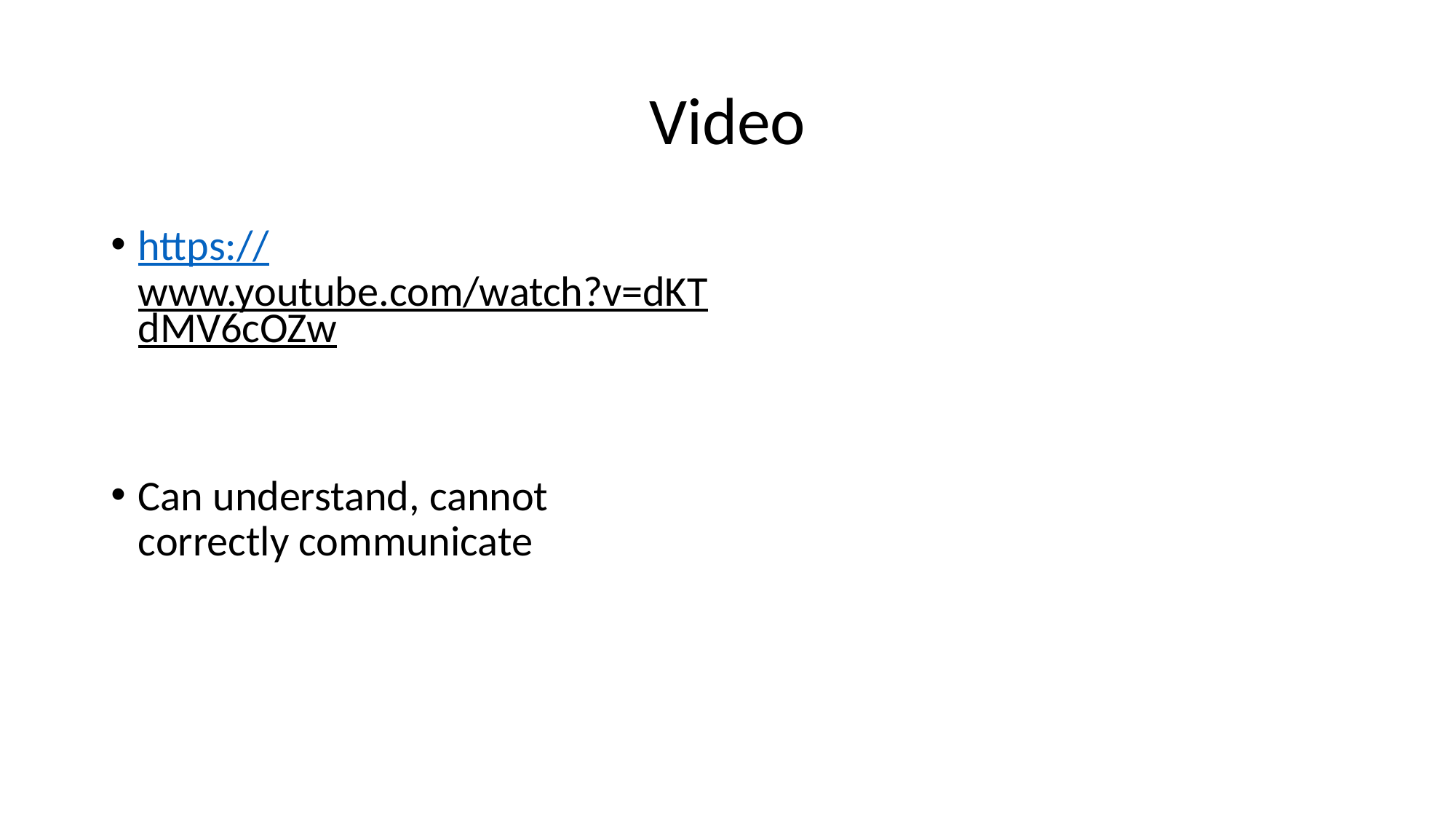

# Video
https://www.youtube.com/watch?v=dKTdMV6cOZw

Can understand, cannot correctly communicate